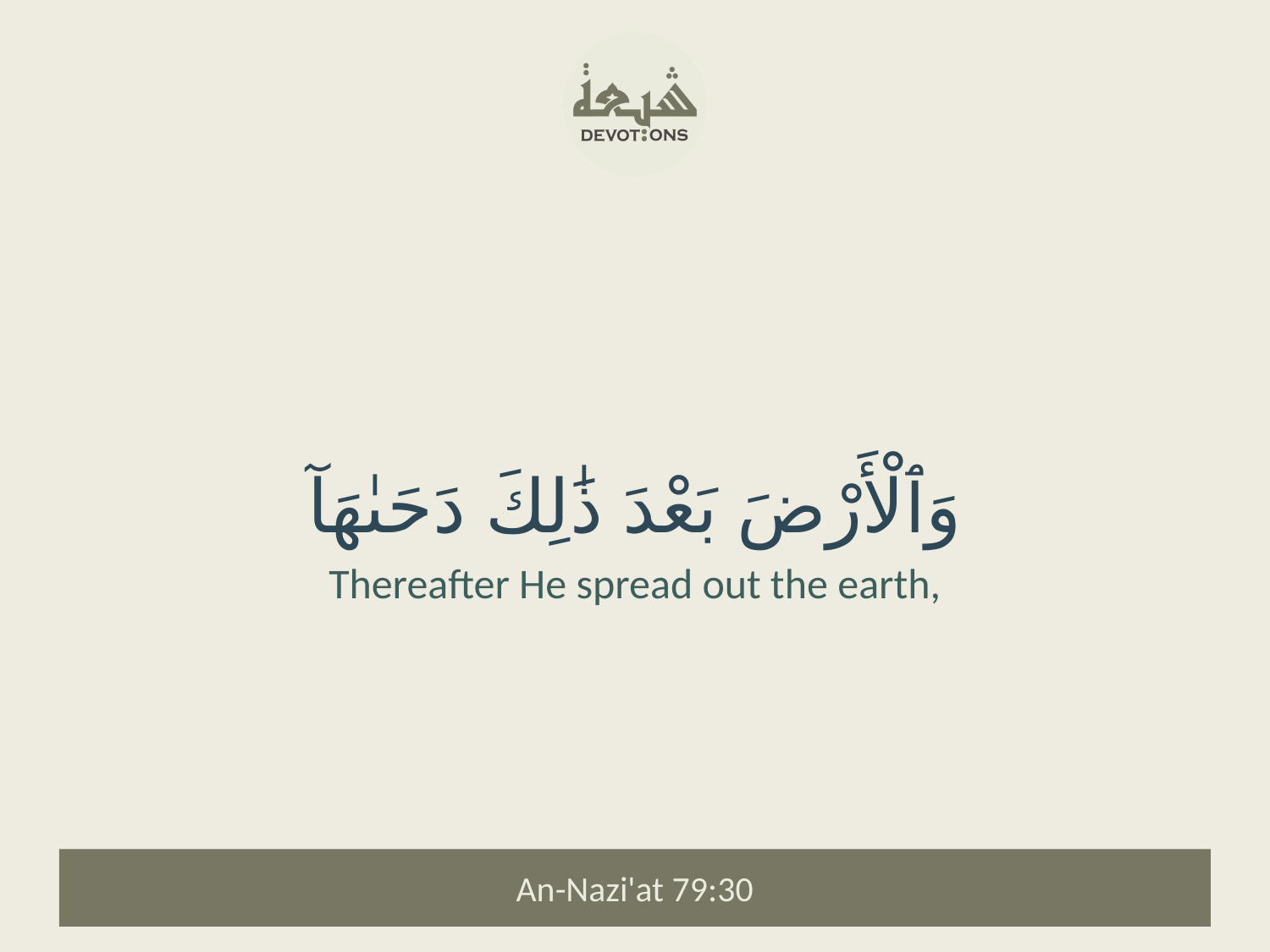

وَٱلْأَرْضَ بَعْدَ ذَٰلِكَ دَحَىٰهَآ
Thereafter He spread out the earth,
An-Nazi'at 79:30